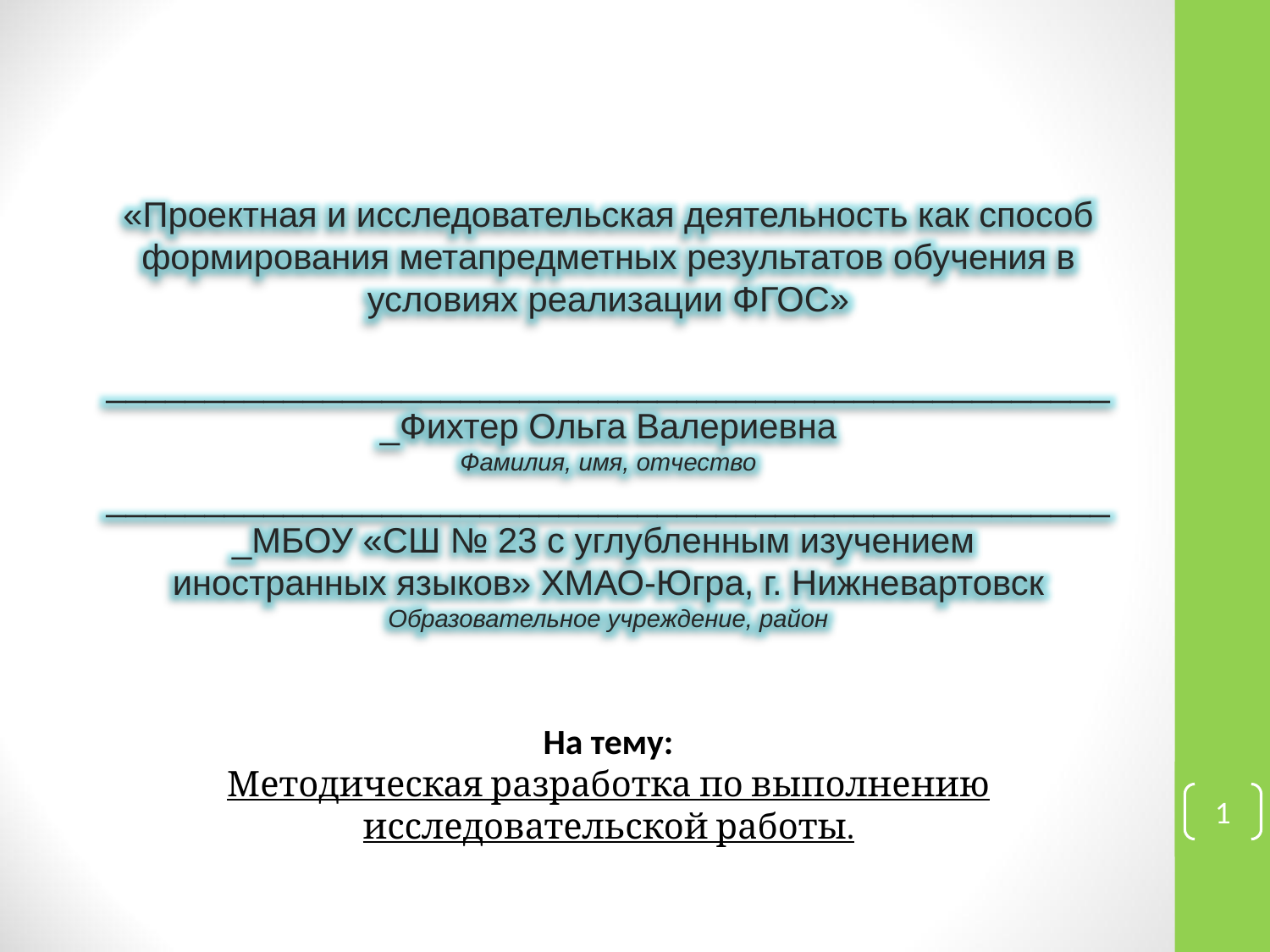

«Проектная и исследовательская деятельность как способ формирования метапредметных результатов обучения в условиях реализации ФГОС»

____________________________________________________Фихтер Ольга Валериевна
Фамилия, имя, отчество
____________________________________________________МБОУ «СШ № 23 с углубленным изучением
иностранных языков» ХМАО-Югра, г. Нижневартовск
Образовательное учреждение, район

На тему:
Методическая разработка по выполнению исследовательской работы.

1